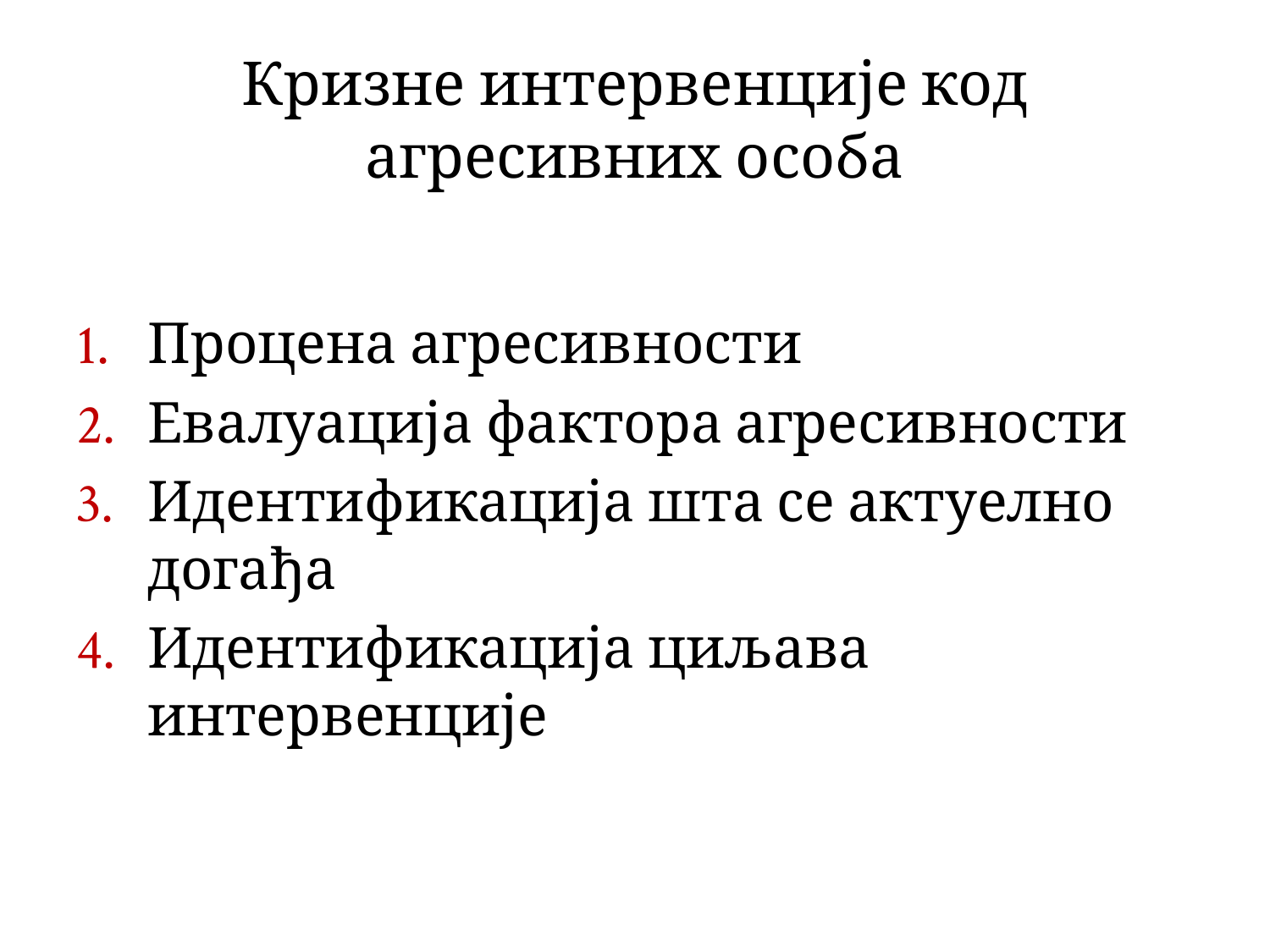

# Кризне интервенције код агресивних особа

Процена агресивности
Евалуација фактора агресивности
Идентификација шта се актуелно догађа
Идентификација циљава интервенције